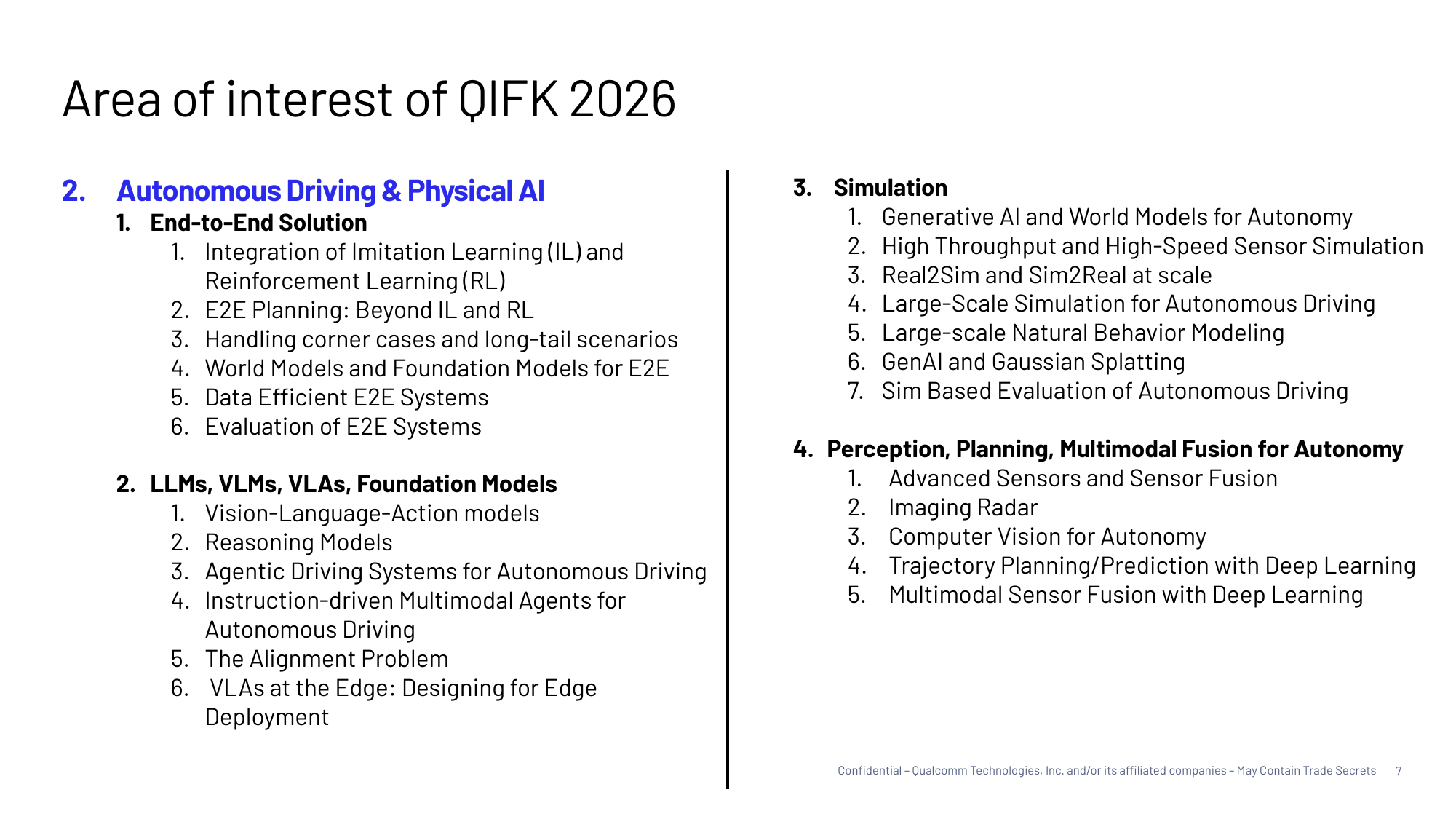

# Area of interest of QIFK 2026
Autonomous Driving & Physical AI
End-to-End Solution
Integration of Imitation Learning (IL) and Reinforcement Learning (RL)
E2E Planning: Beyond IL and RL
Handling corner cases and long-tail scenarios
World Models and Foundation Models for E2E
Data Efficient E2E Systems
Evaluation of E2E Systems

LLMs, VLMs, VLAs, Foundation Models
Vision-Language-Action models
Reasoning Models
Agentic Driving Systems for Autonomous Driving
Instruction-driven Multimodal Agents for Autonomous Driving
The Alignment Problem
 VLAs at the Edge: Designing for Edge Deployment
Simulation
Generative AI and World Models for Autonomy
High Throughput and High-Speed Sensor Simulation
Real2Sim and Sim2Real at scale
Large-Scale Simulation for Autonomous Driving
Large-scale Natural Behavior Modeling
GenAI and Gaussian Splatting
Sim Based Evaluation of Autonomous Driving

Perception, Planning, Multimodal Fusion for Autonomy
Advanced Sensors and Sensor Fusion
Imaging Radar
Computer Vision for Autonomy
Trajectory Planning/Prediction with Deep Learning
Multimodal Sensor Fusion with Deep Learning